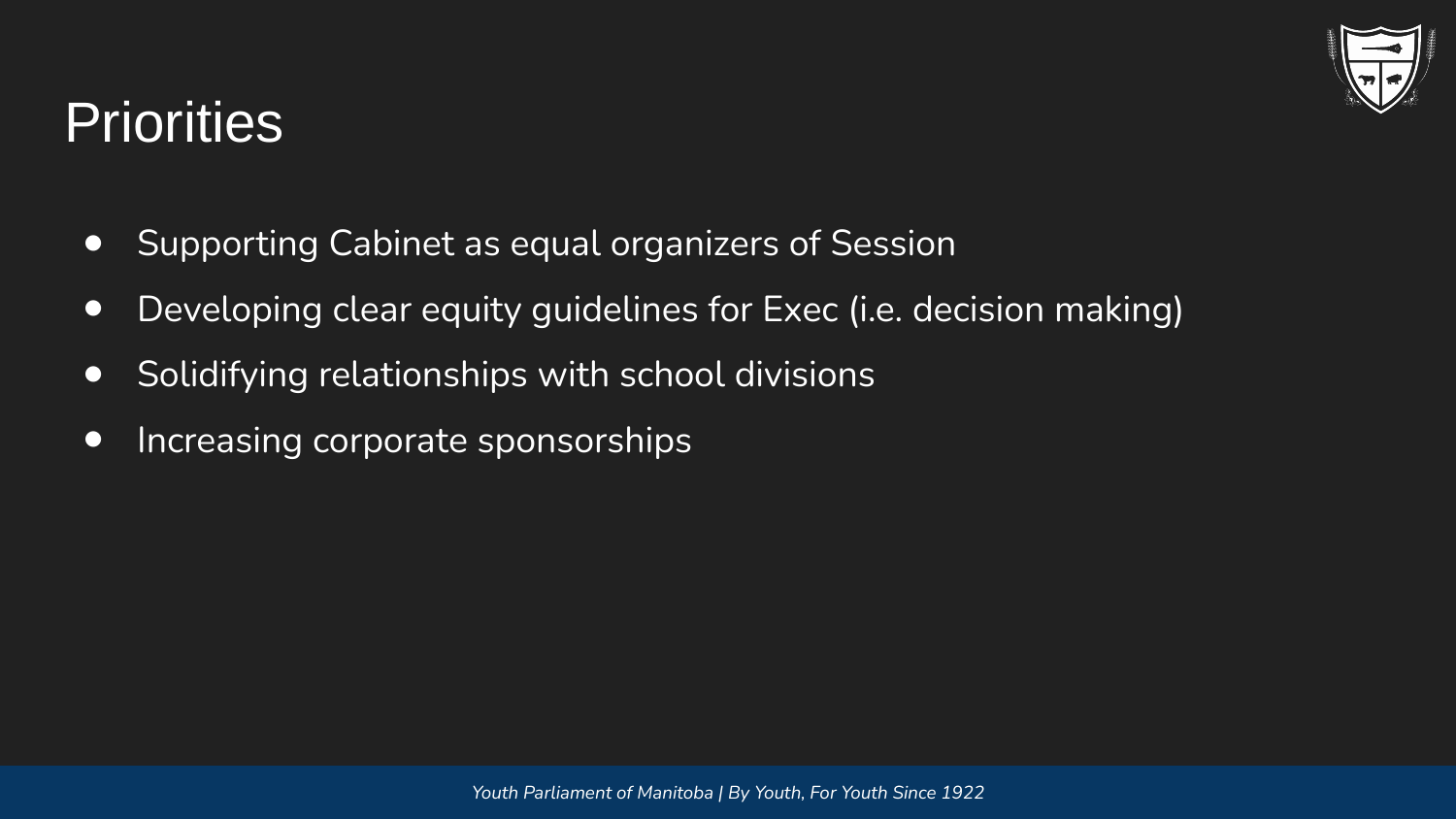

# Priorities
Supporting Cabinet as equal organizers of Session
Developing clear equity guidelines for Exec (i.e. decision making)
Solidifying relationships with school divisions
Increasing corporate sponsorships